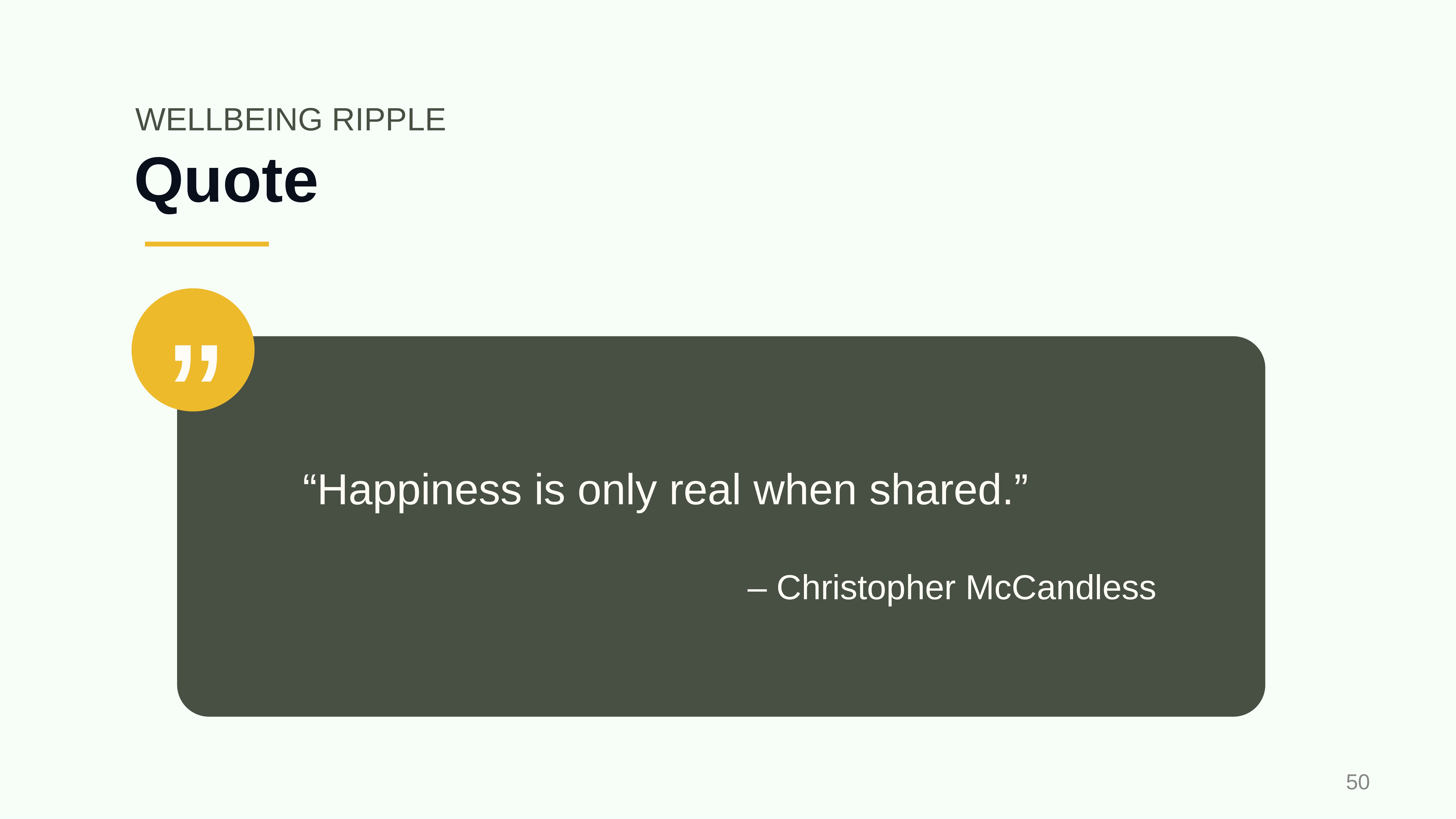

WELLBEING RIPPLE
# Quote

”

“Happiness is only real when shared.”
– Christopher McCandless
50